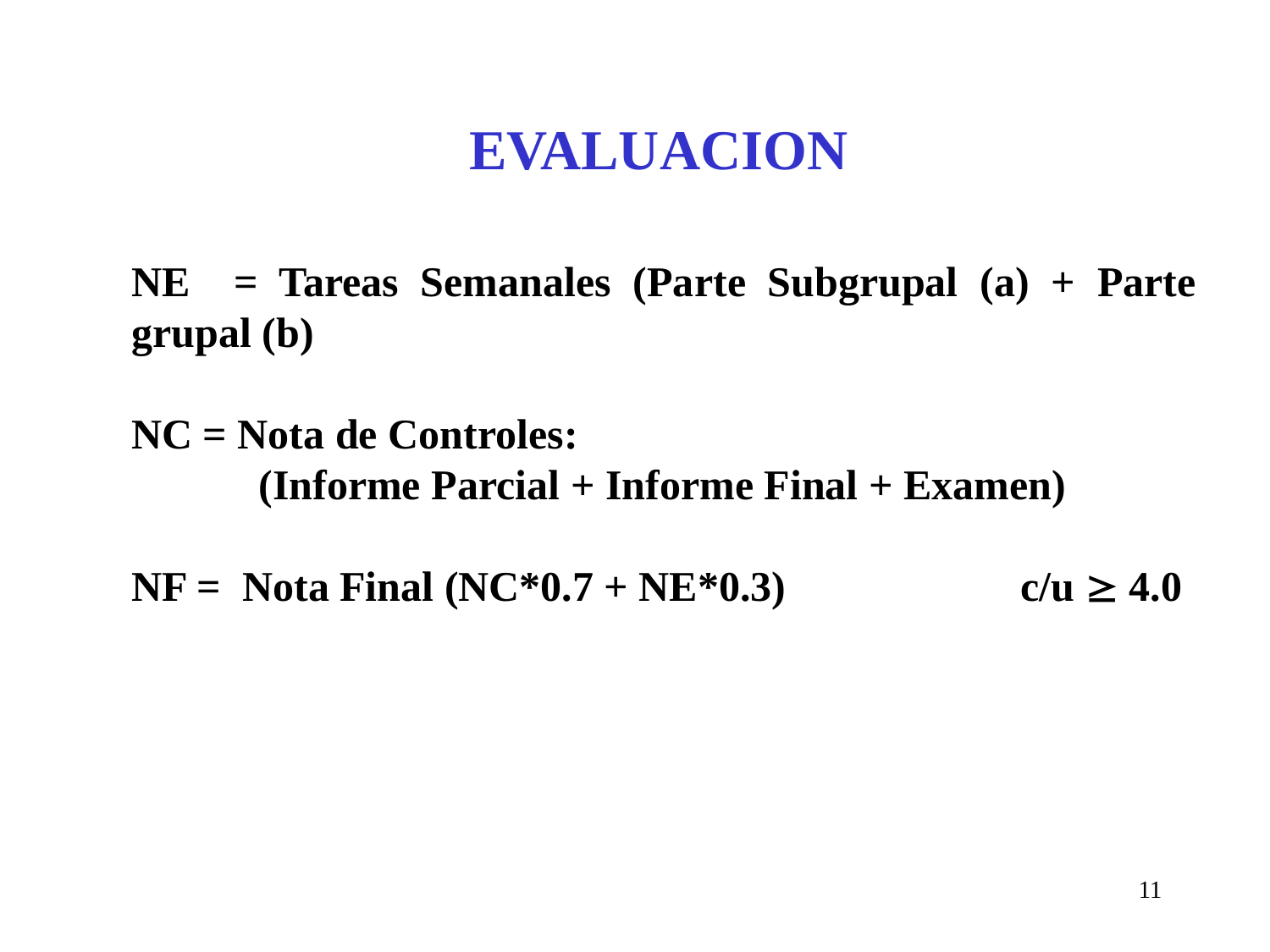

EVALUACION
NE  = Tareas Semanales (Parte Subgrupal (a) + Parte grupal (b)

NC = Nota de Controles:
	(Informe Parcial + Informe Final + Examen)

NF =  Nota Final (NC*0.7 + NE*0.3)		c/u ≥ 4.0
11